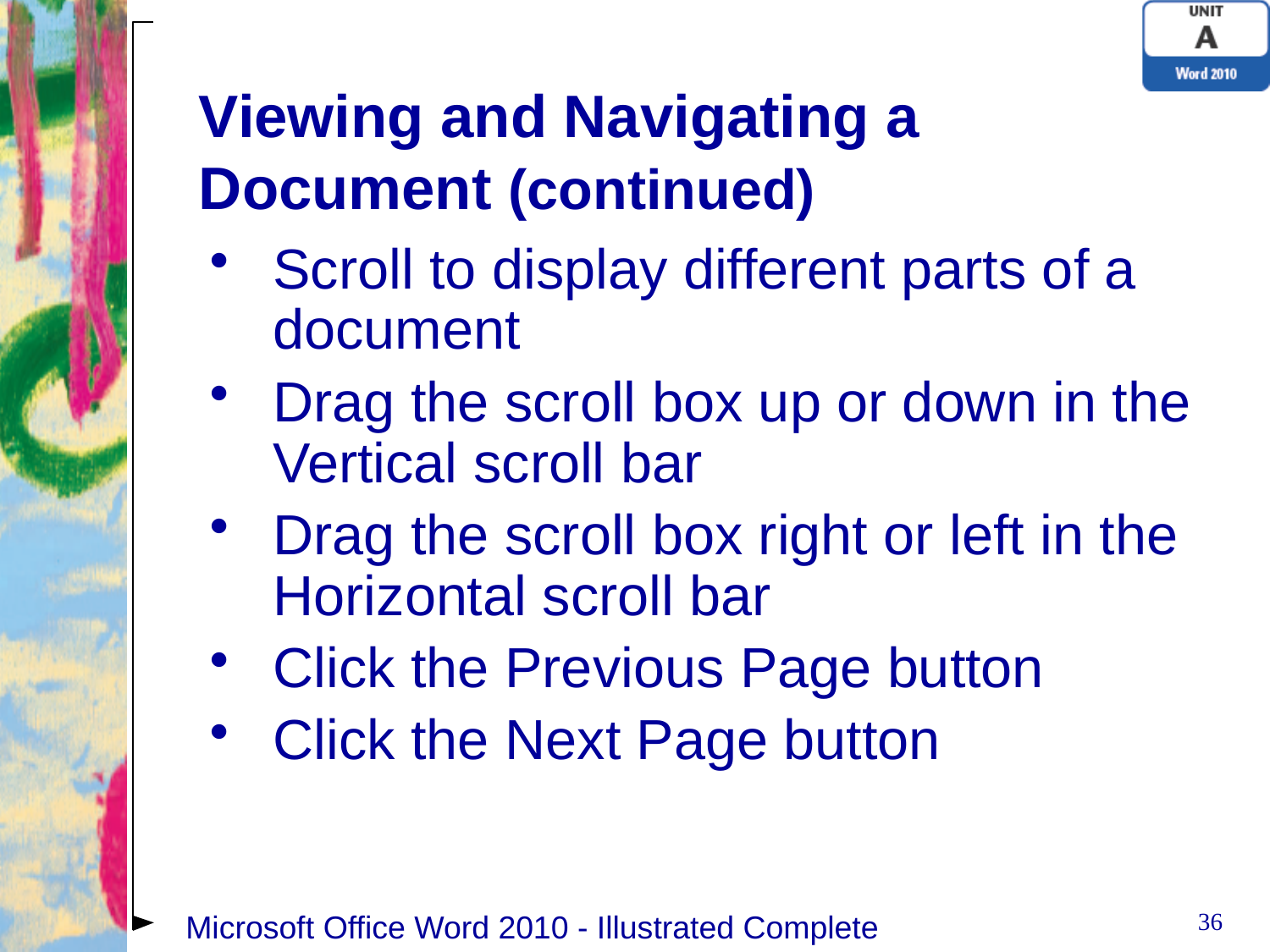

# Viewing and Navigating a Document (continued)
Scroll to display different parts of a document
Drag the scroll box up or down in the Vertical scroll bar
Drag the scroll box right or left in the Horizontal scroll bar
Click the Previous Page button
Click the Next Page button

36
Microsoft Office Word 2010 - Illustrated Complete